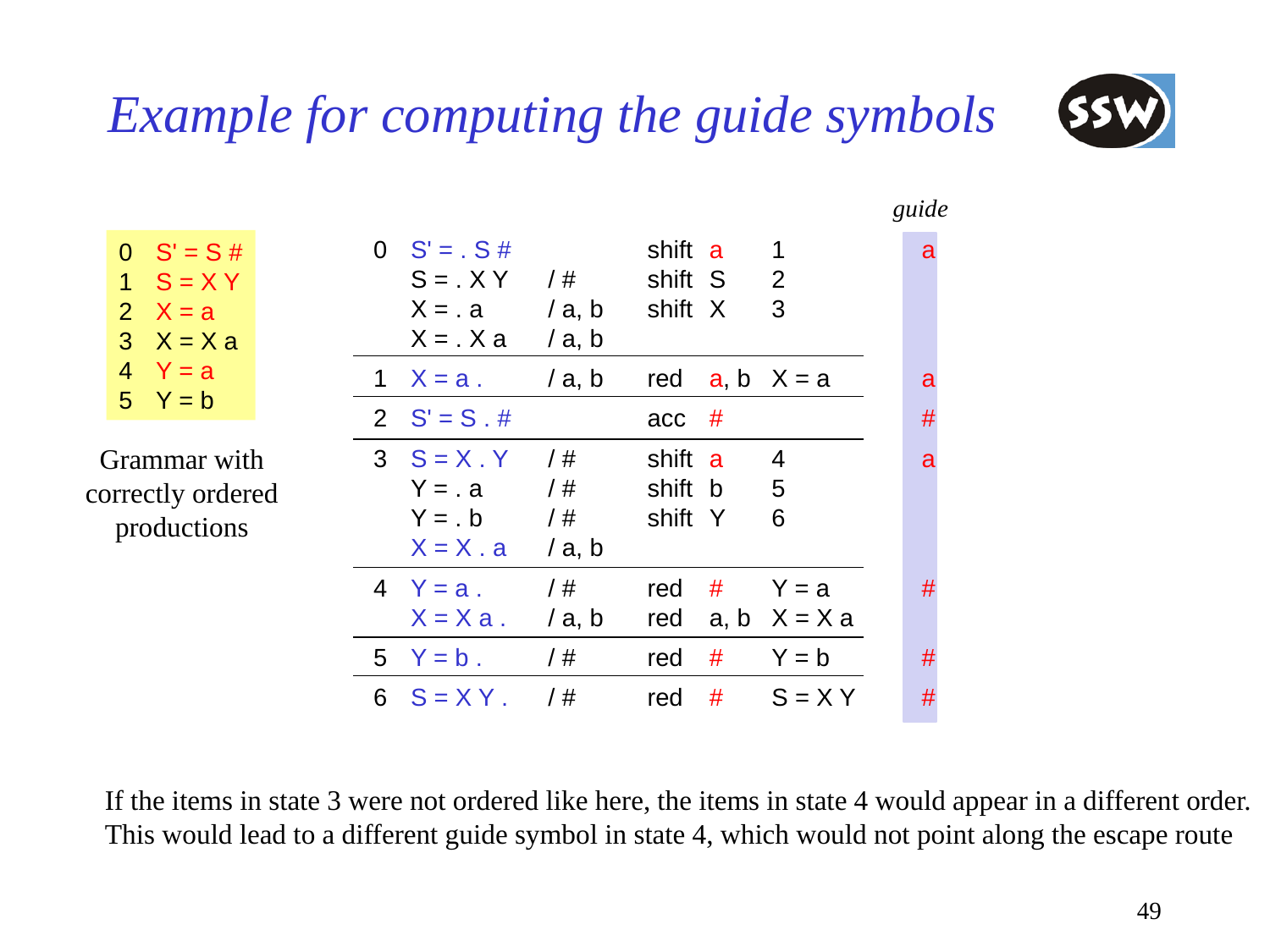

# Example for computing the guide symbols
guide
0	S' = . S #		shift	a	1	a
	S = . X Y	/ #	shift	S	2
	X = . a	/ a, b	shift	X	3
	X = . X a	/ a, b
1	X = a .	/ a, b	red	a, b	X = a	a
2	S' = S . #		acc	#		#
3	S = X . Y	/ #	shift	a	4	a
	Y = . a	/ #	shift	b	5
	Y = . b	/ #	shift	Y	6
	X = X . a	/ a, b
4	Y = a .	/ #	red	#	Y = a	#
	X = X a .	/ a, b	red	a, b	X = X a
5	Y = b .	/ #	red	#	Y = b	#
6	S = X Y .	/ #	red	#	S = X Y	#
0	S' = S #
1	S = X Y
2	X = a
3	X = X a
4	Y = a
5	Y = b

Grammar with
correctly ordered
productions
If the items in state 3 were not ordered like here, the items in state 4 would appear in a different order.
This would lead to a different guide symbol in state 4, which would not point along the escape route
49